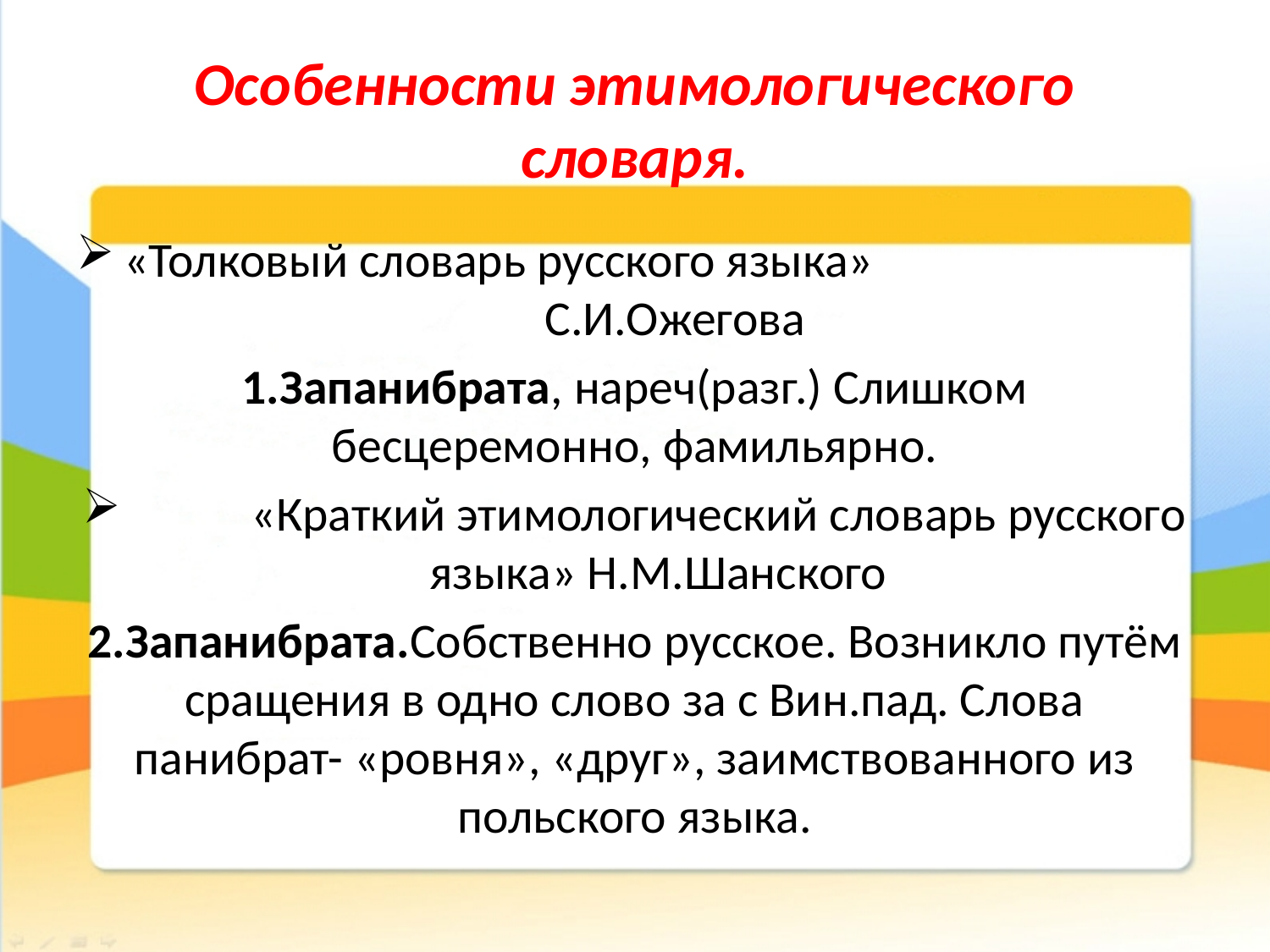

# Особенности этимологического словаря.
«Толковый словарь русского языка»                                 С.И.Ожегова
1.Запанибрата, нареч(разг.) Слишком бесцеремонно, фамильярно.
           «Краткий этимологический словарь русского языка» Н.М.Шанского
2.Запанибрата.Собственно русское. Возникло путём сращения в одно слово за с Вин.пад. Слова панибрат- «ровня», «друг», заимствованного из польского языка.